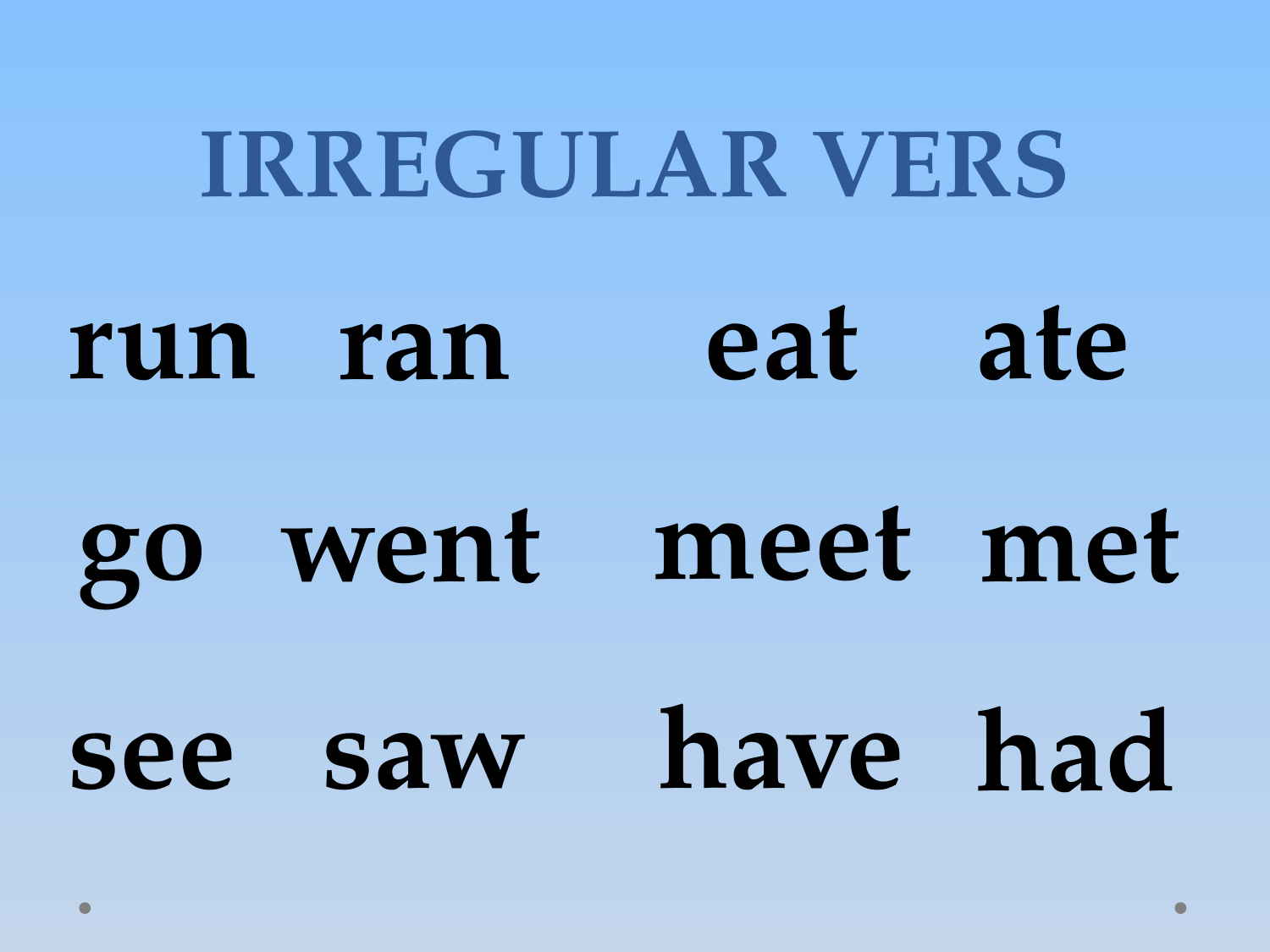

# IRREGULAR VERS
run
eat
ate
ran
go
meet
went
met
see
saw
have
had